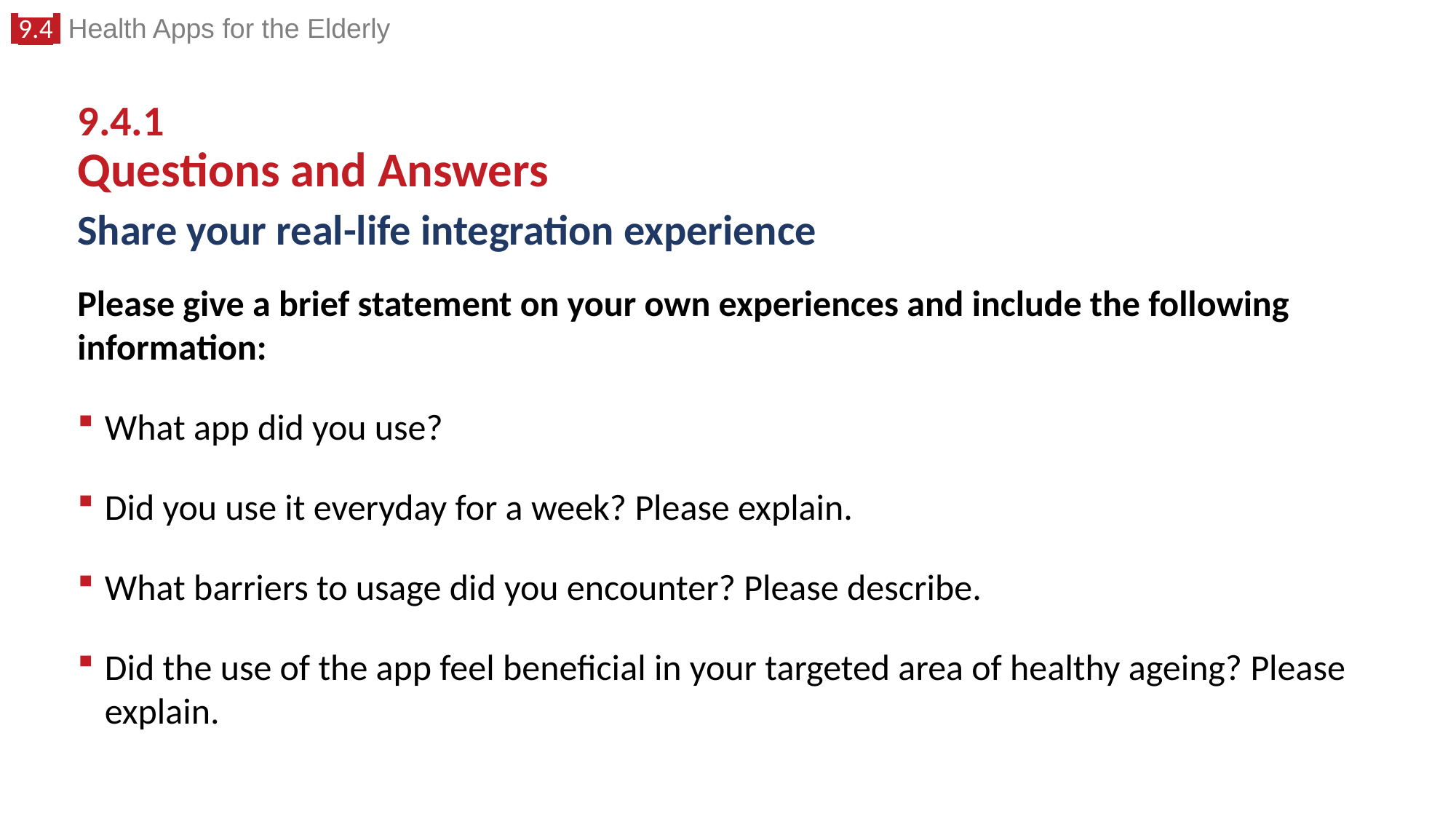

9.4.1
Questions and Answers
# Share your real-life integration experience
Please give a brief statement on your own experiences and include the following information:
What app did you use?
Did you use it everyday for a week? Please explain.
What barriers to usage did you encounter? Please describe.
Did the use of the app feel beneficial in your targeted area of healthy ageing? Please explain.